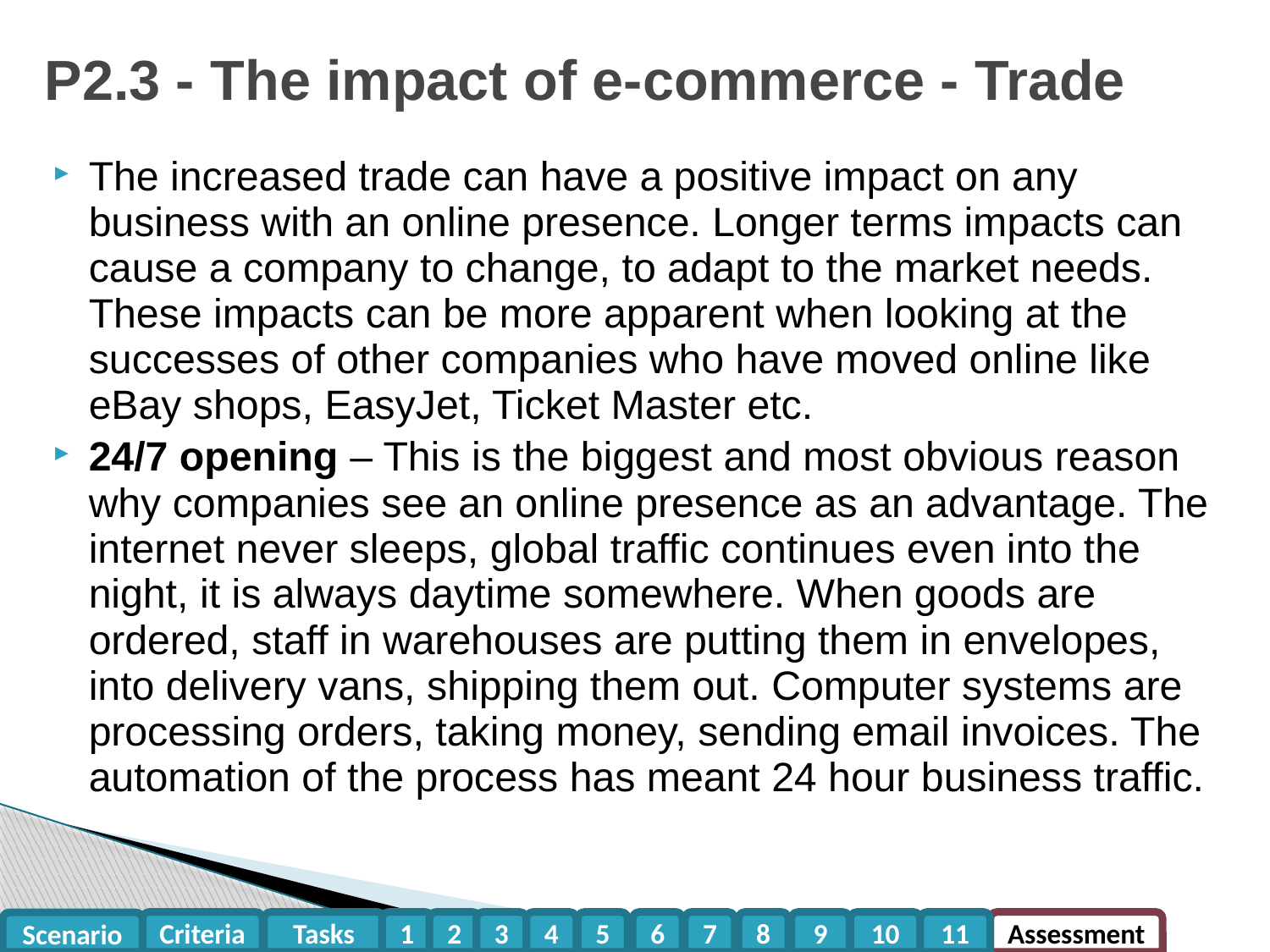

# P2.3 - The impact of e-commerce - Trade
The increased trade can have a positive impact on any business with an online presence. Longer terms impacts can cause a company to change, to adapt to the market needs. These impacts can be more apparent when looking at the successes of other companies who have moved online like eBay shops, EasyJet, Ticket Master etc.
24/7 opening – This is the biggest and most obvious reason why companies see an online presence as an advantage. The internet never sleeps, global traffic continues even into the night, it is always daytime somewhere. When goods are ordered, staff in warehouses are putting them in envelopes, into delivery vans, shipping them out. Computer systems are processing orders, taking money, sending email invoices. The automation of the process has meant 24 hour business traffic.